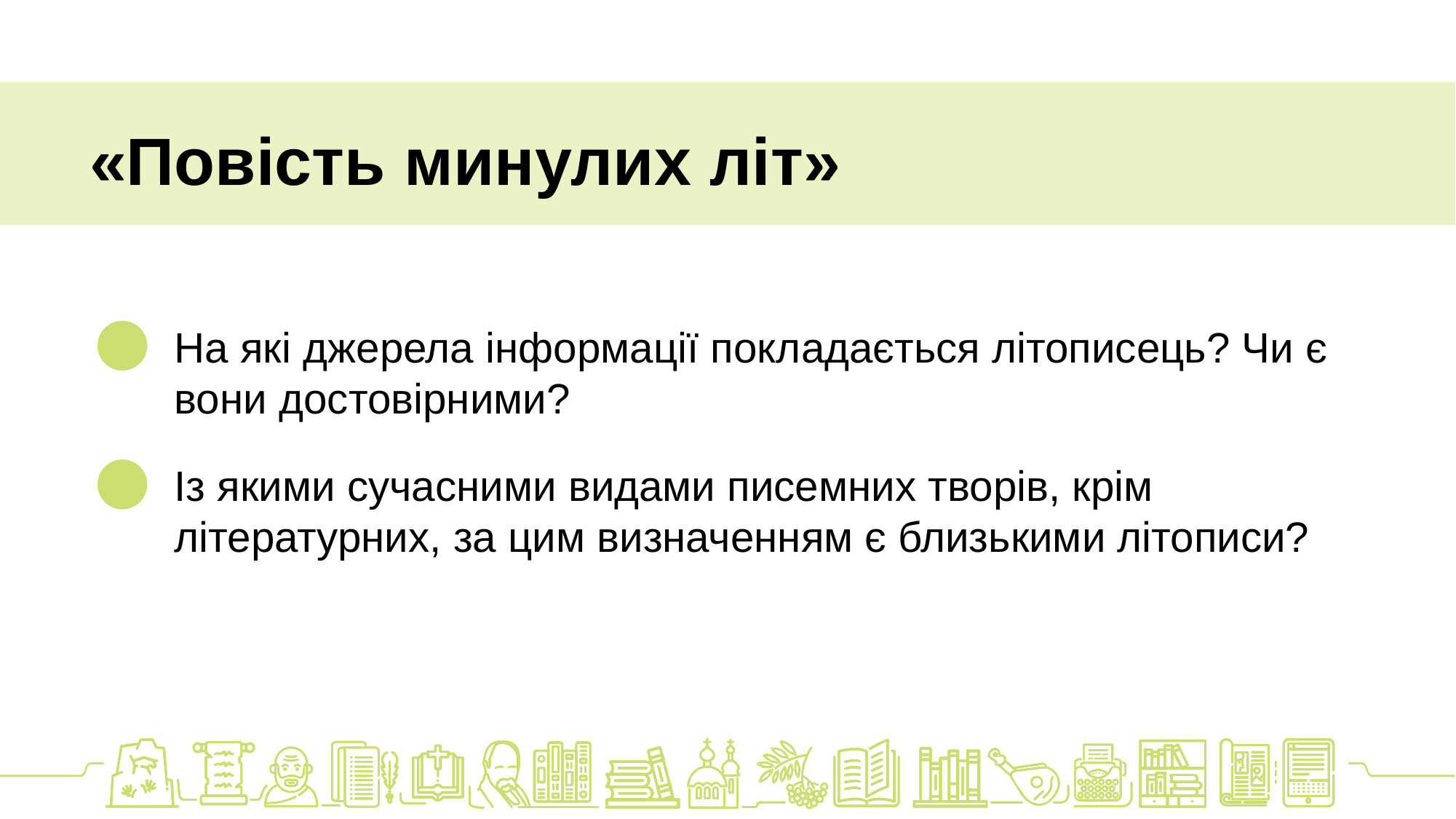

«Повість минулих літ»
На які джерела інформації покладається літописець? Чи є вони достовірними?
Із якими сучасними видами писемних творів, крім літературних, за цим визначенням є близькими літописи?